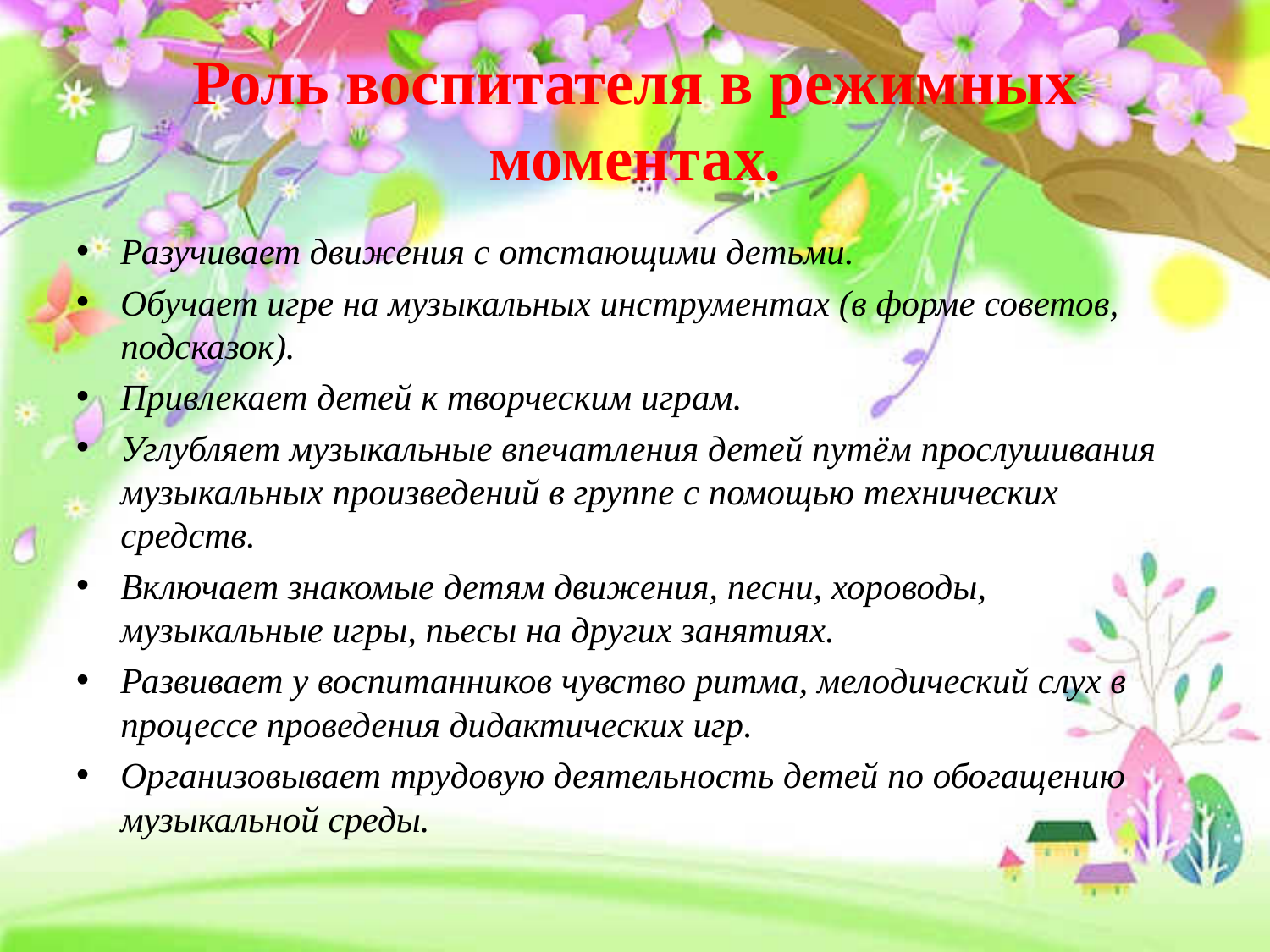

# Роль воспитателя в режимных моментах.
Разучивает движения с отстающими детьми.
Обучает игре на музыкальных инструментах (в форме советов, подсказок).
Привлекает детей к творческим играм.
Углубляет музыкальные впечатления детей путём прослушивания  музыкальных произведений в группе с помощью технических средств.
Включает знакомые детям движения, песни, хороводы, музыкальные игры, пьесы на других занятиях.
Развивает у воспитанников чувство ритма, мелодический слух в процессе проведения дидактических игр.
Организовывает трудовую деятельность детей по обогащению музыкальной среды.